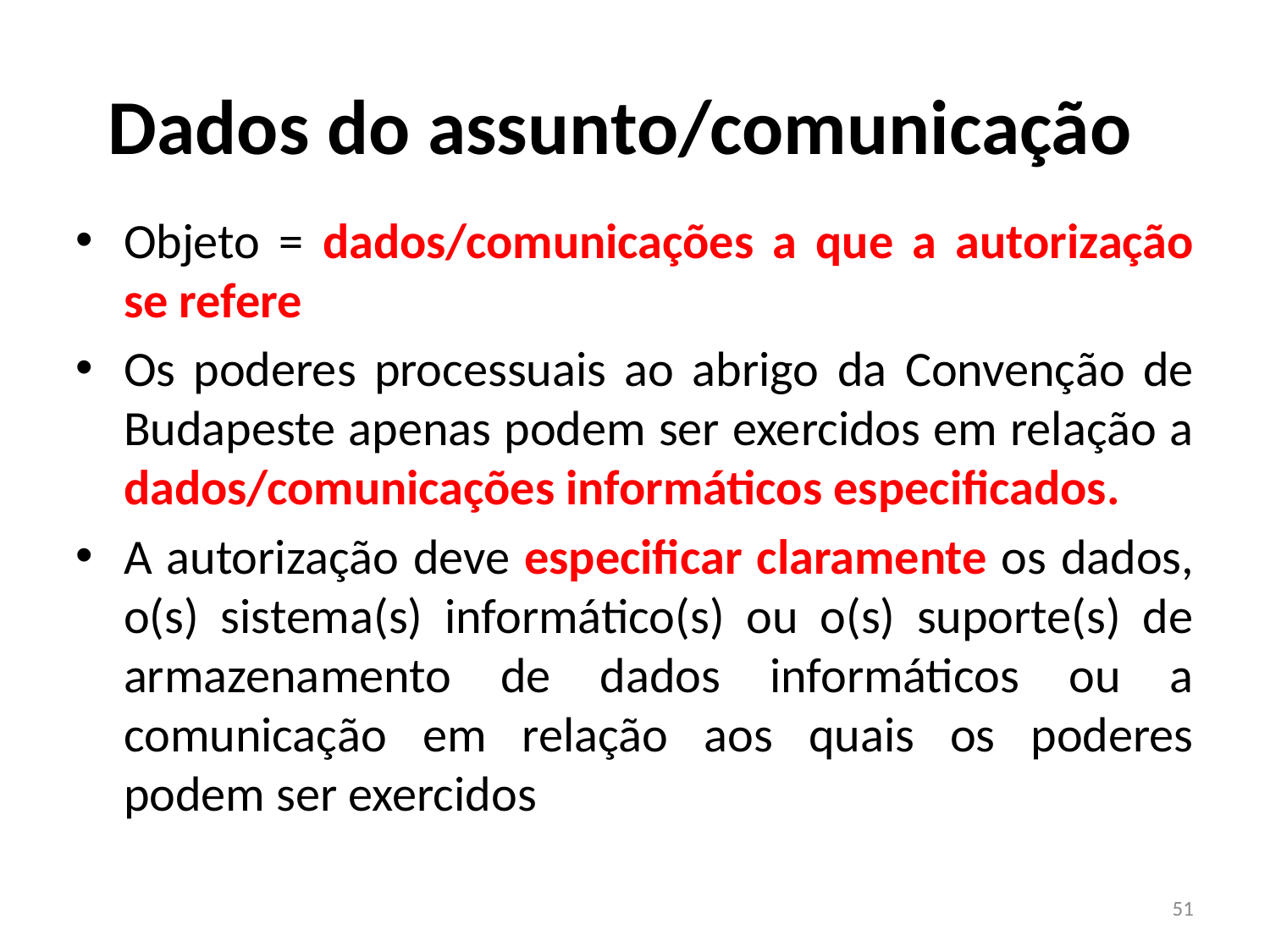

# Dados do assunto/comunicação
Objeto = dados/comunicações a que a autorização se refere
Os poderes processuais ao abrigo da Convenção de Budapeste apenas podem ser exercidos em relação a dados/comunicações informáticos especificados.
A autorização deve especificar claramente os dados, o(s) sistema(s) informático(s) ou o(s) suporte(s) de armazenamento de dados informáticos ou a comunicação em relação aos quais os poderes podem ser exercidos
51